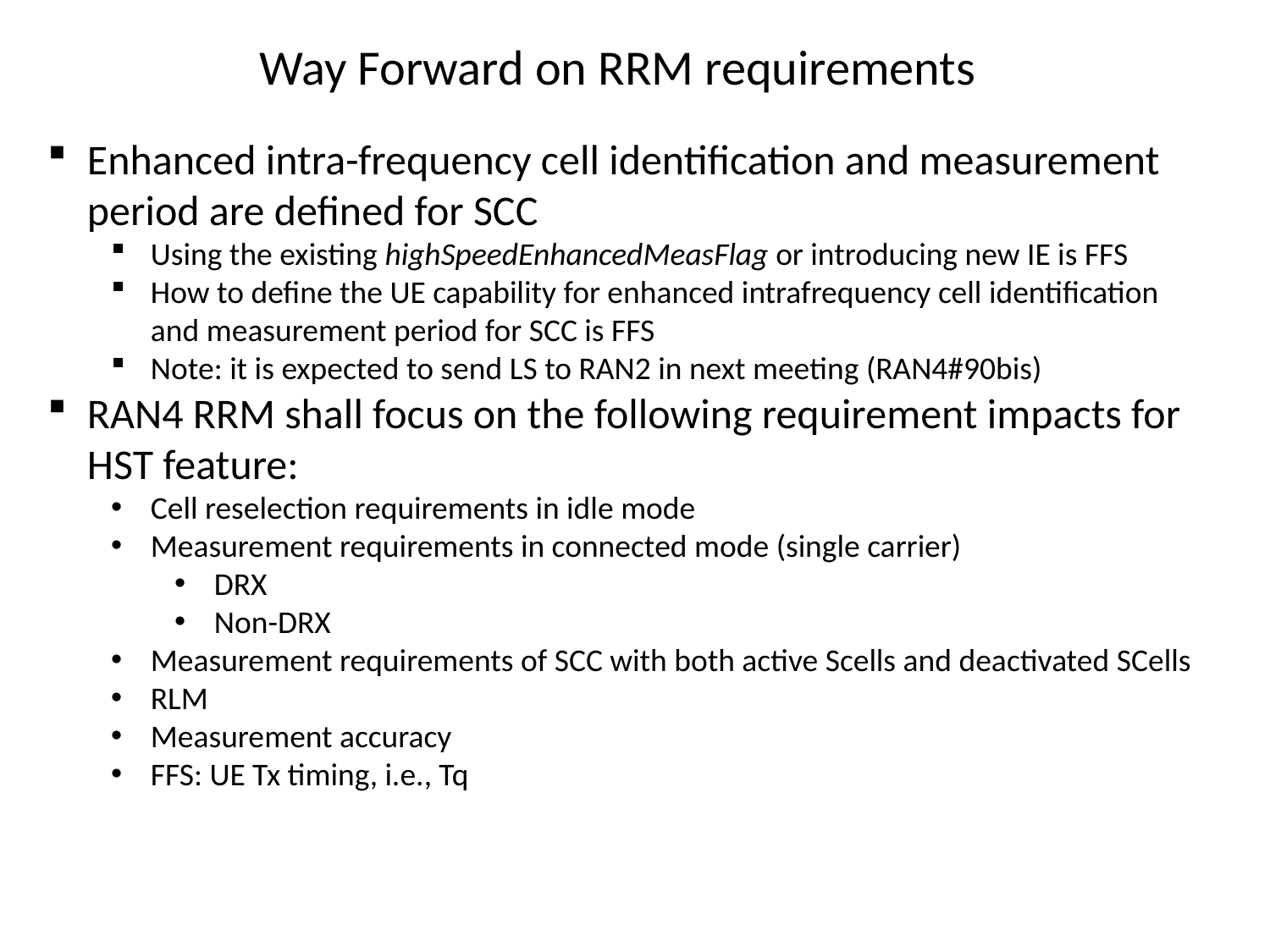

# Way Forward on RRM requirements
Enhanced intra-frequency cell identification and measurement period are defined for SCC
Using the existing highSpeedEnhancedMeasFlag or introducing new IE is FFS
How to define the UE capability for enhanced intrafrequency cell identification and measurement period for SCC is FFS
Note: it is expected to send LS to RAN2 in next meeting (RAN4#90bis)
RAN4 RRM shall focus on the following requirement impacts for HST feature:
Cell reselection requirements in idle mode
Measurement requirements in connected mode (single carrier)
DRX
Non-DRX
Measurement requirements of SCC with both active Scells and deactivated SCells
RLM
Measurement accuracy
FFS: UE Tx timing, i.e., Tq